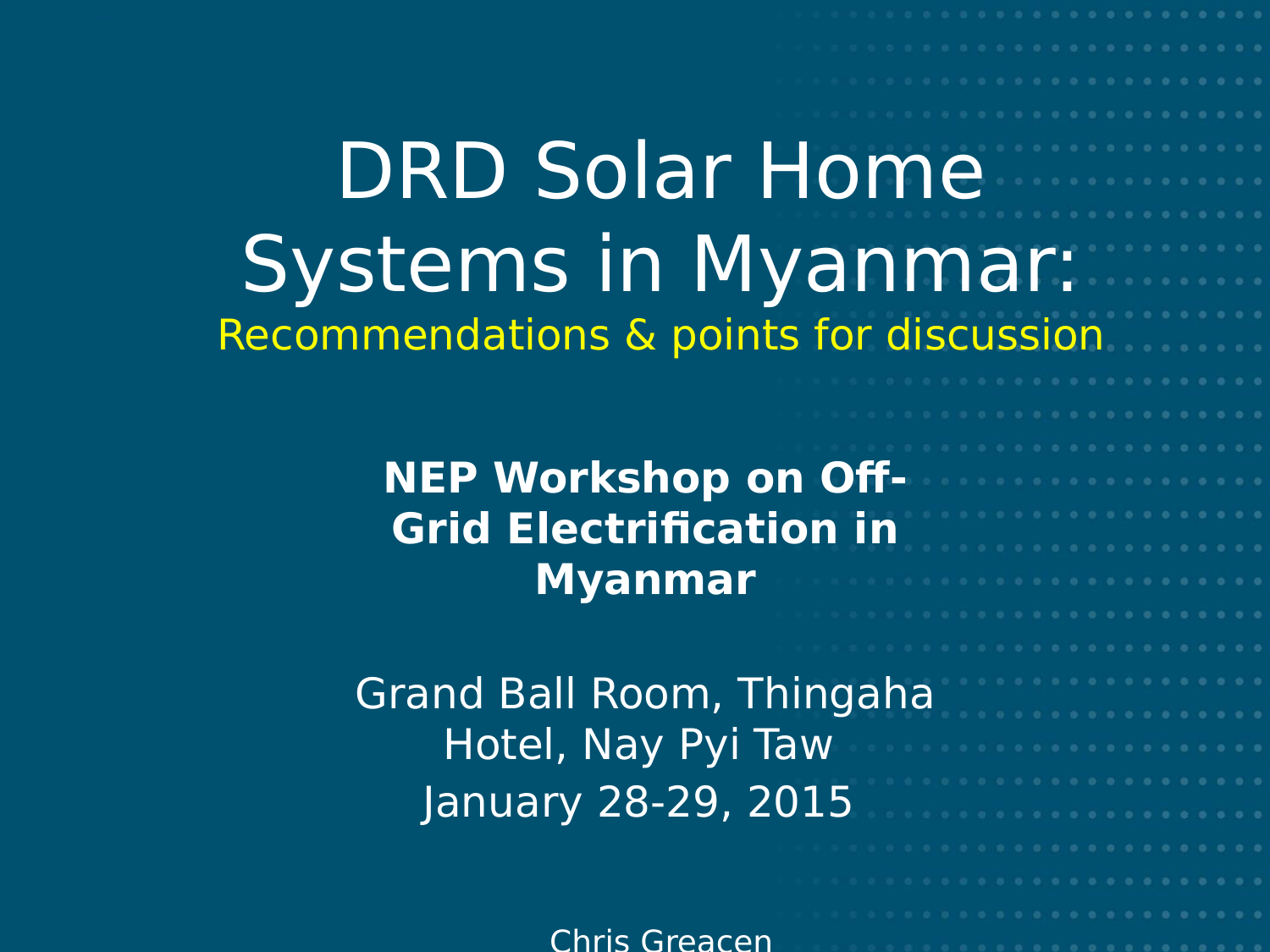

# DRD Solar Home Systems in Myanmar: Recommendations & points for discussion
NEP Workshop on Off-Grid Electrification in Myanmar

Grand Ball Room, Thingaha Hotel, Nay Pyi Taw
January 28-29, 2015

Chris Greacen